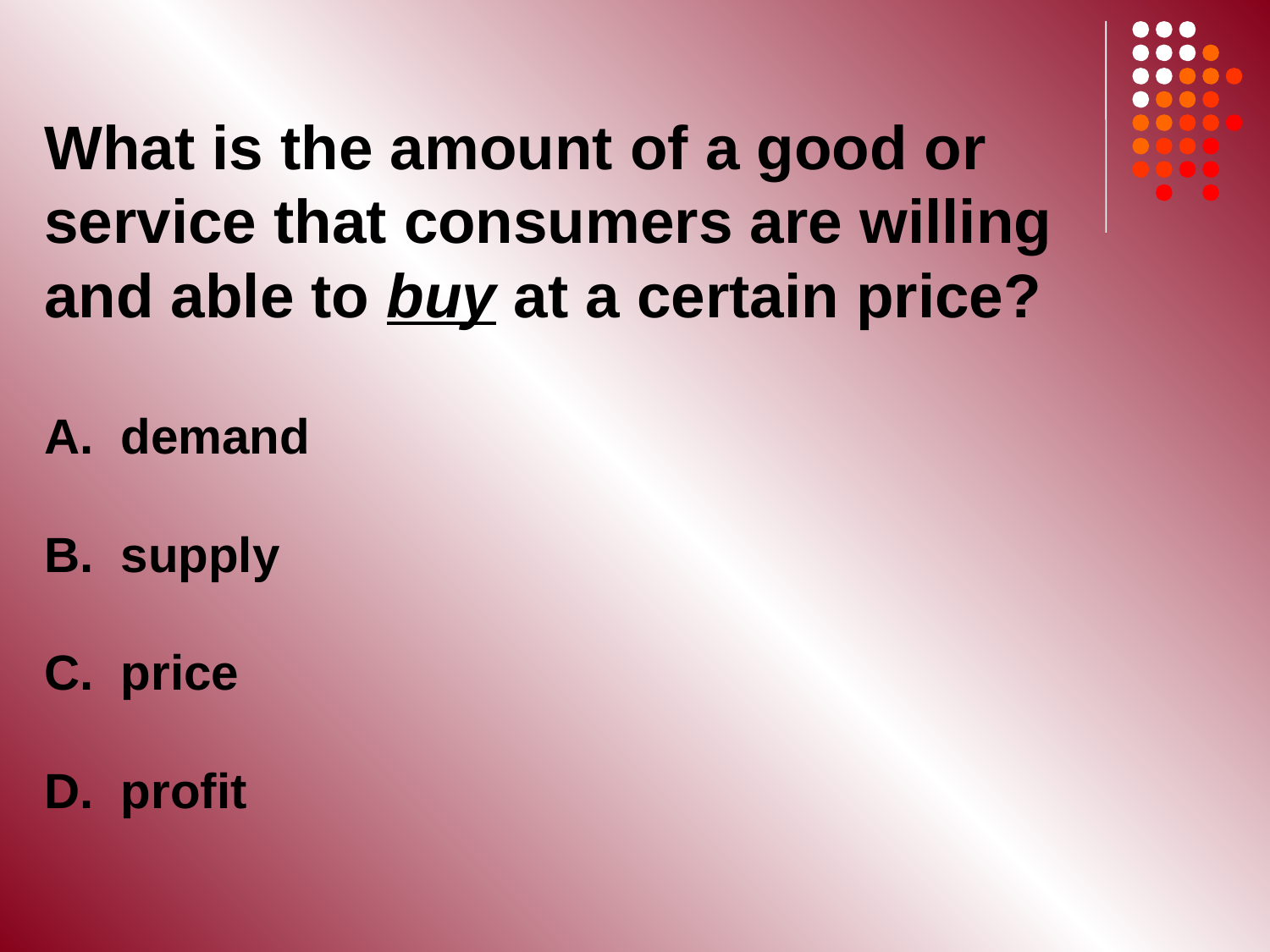

What is the amount of a good or service that consumers are willing and able to buy at a certain price?
A.  demand
B.  supply
C.  price
D.  profit